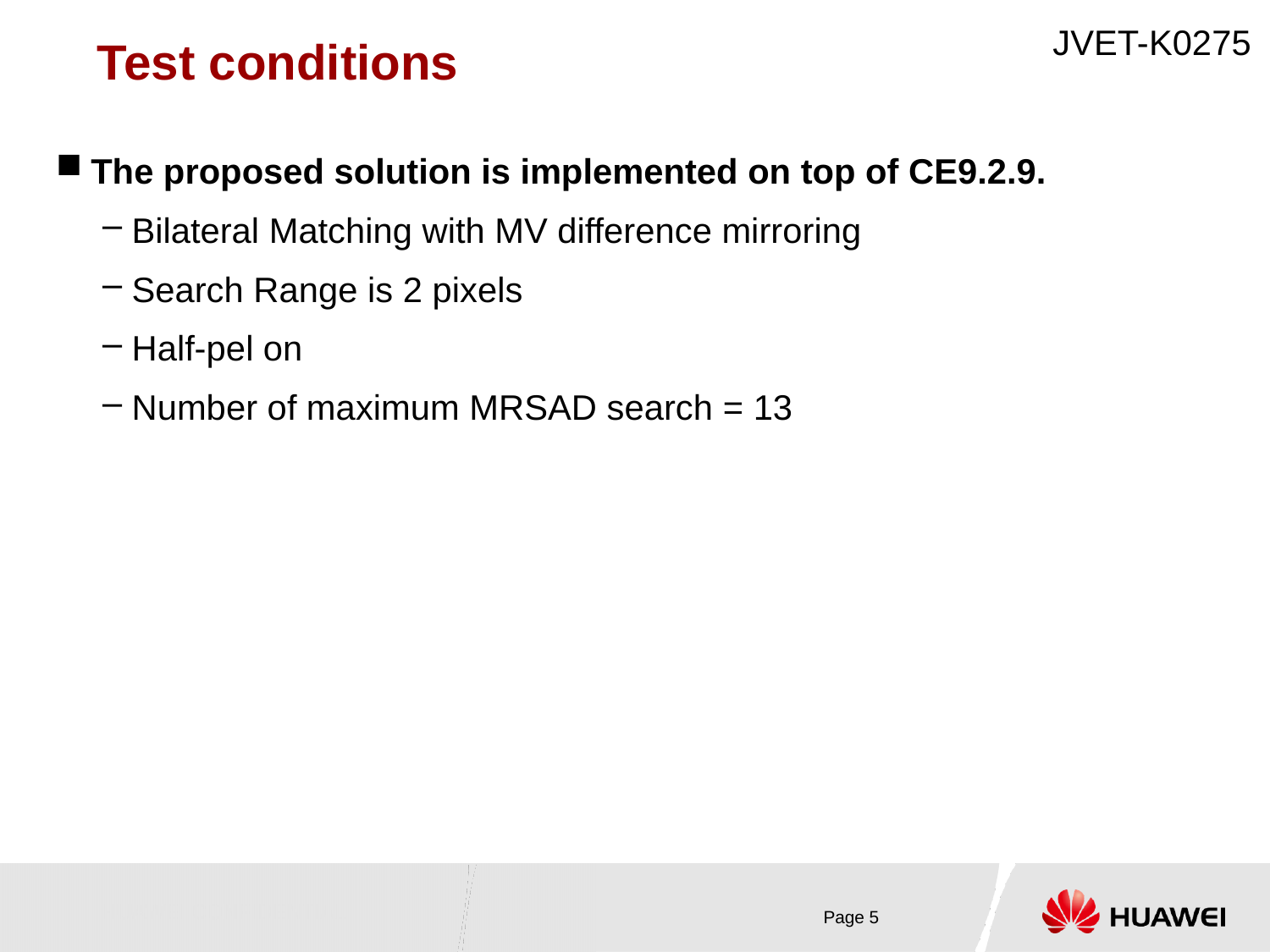

# Test conditions
The proposed solution is implemented on top of CE9.2.9.
Bilateral Matching with MV difference mirroring
Search Range is 2 pixels
Half-pel on
Number of maximum MRSAD search = 13

Page 5